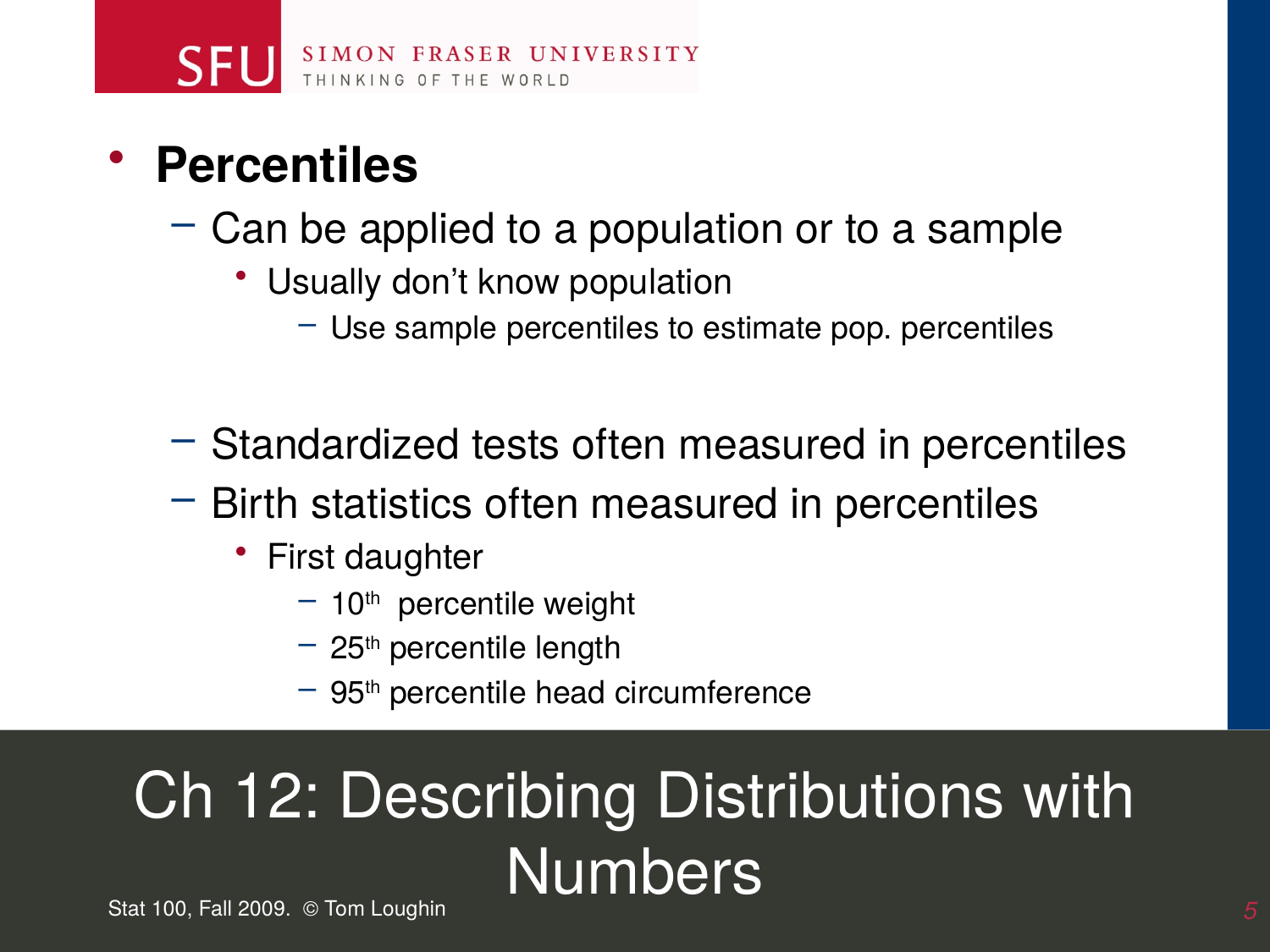

Percentiles
Can be applied to a population or to a sample
Usually don’t know population
Use sample percentiles to estimate pop. percentiles

Standardized tests often measured in percentiles
Birth statistics often measured in percentiles
First daughter
10th  percentile weight
25th percentile length
95th percentile head circumference

# Ch 12: Describing Distributions with Numbers
Stat 100, Fall 2009.  © Tom Loughin
5